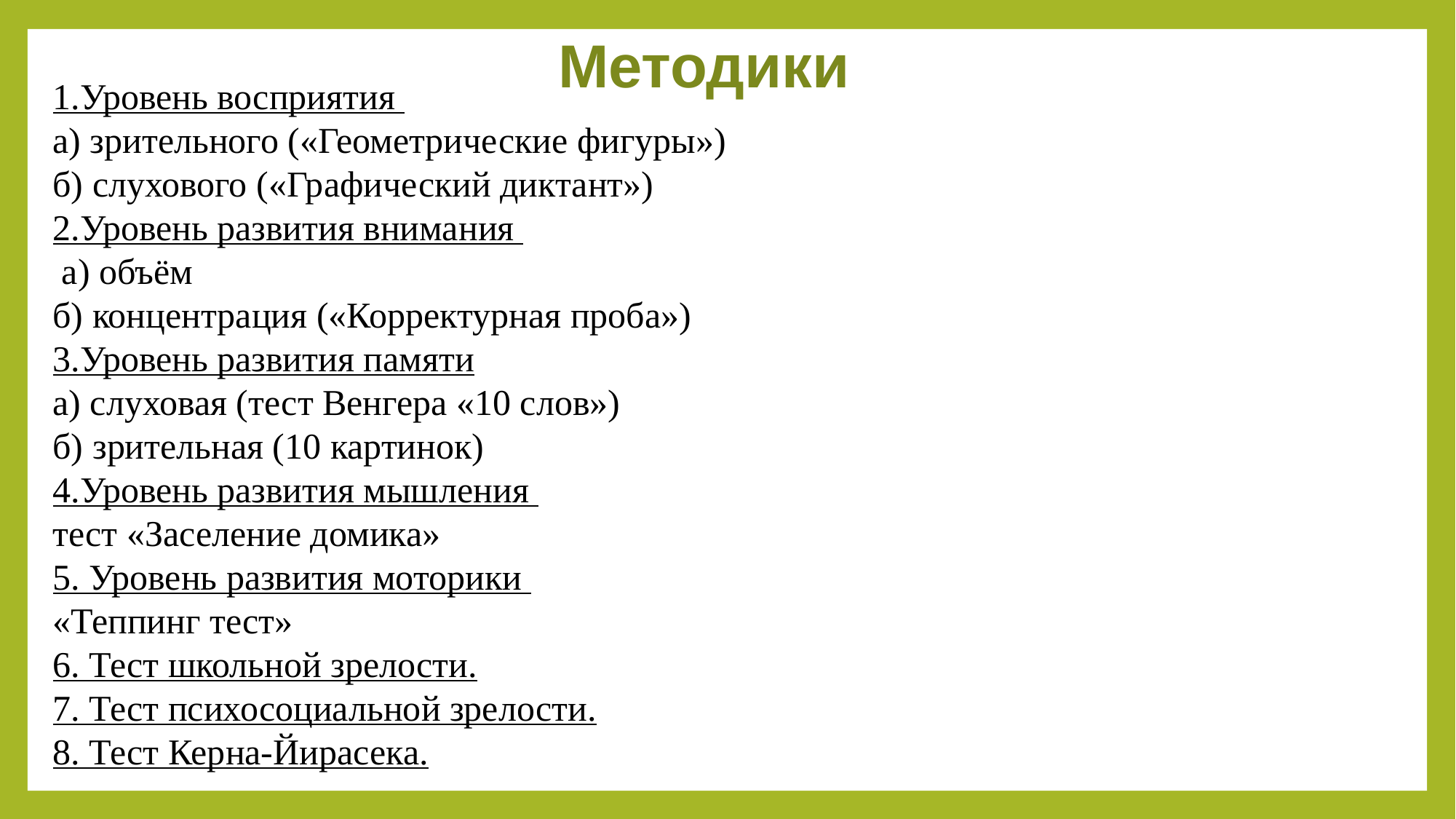

# Методики
1.Уровень восприятия
а) зрительного («Геометрические фигуры»)
б) слухового («Графический диктант»)
2.Уровень развития внимания
 а) объём
б) концентрация («Корректурная проба»)
3.Уровень развития памяти
а) слуховая (тест Венгера «10 слов»)
б) зрительная (10 картинок)
4.Уровень развития мышления
тест «Заселение домика»
5. Уровень развития моторики
«Теппинг тест»
6. Тест школьной зрелости.
7. Тест психосоциальной зрелости.
8. Тест Керна-Йирасека.